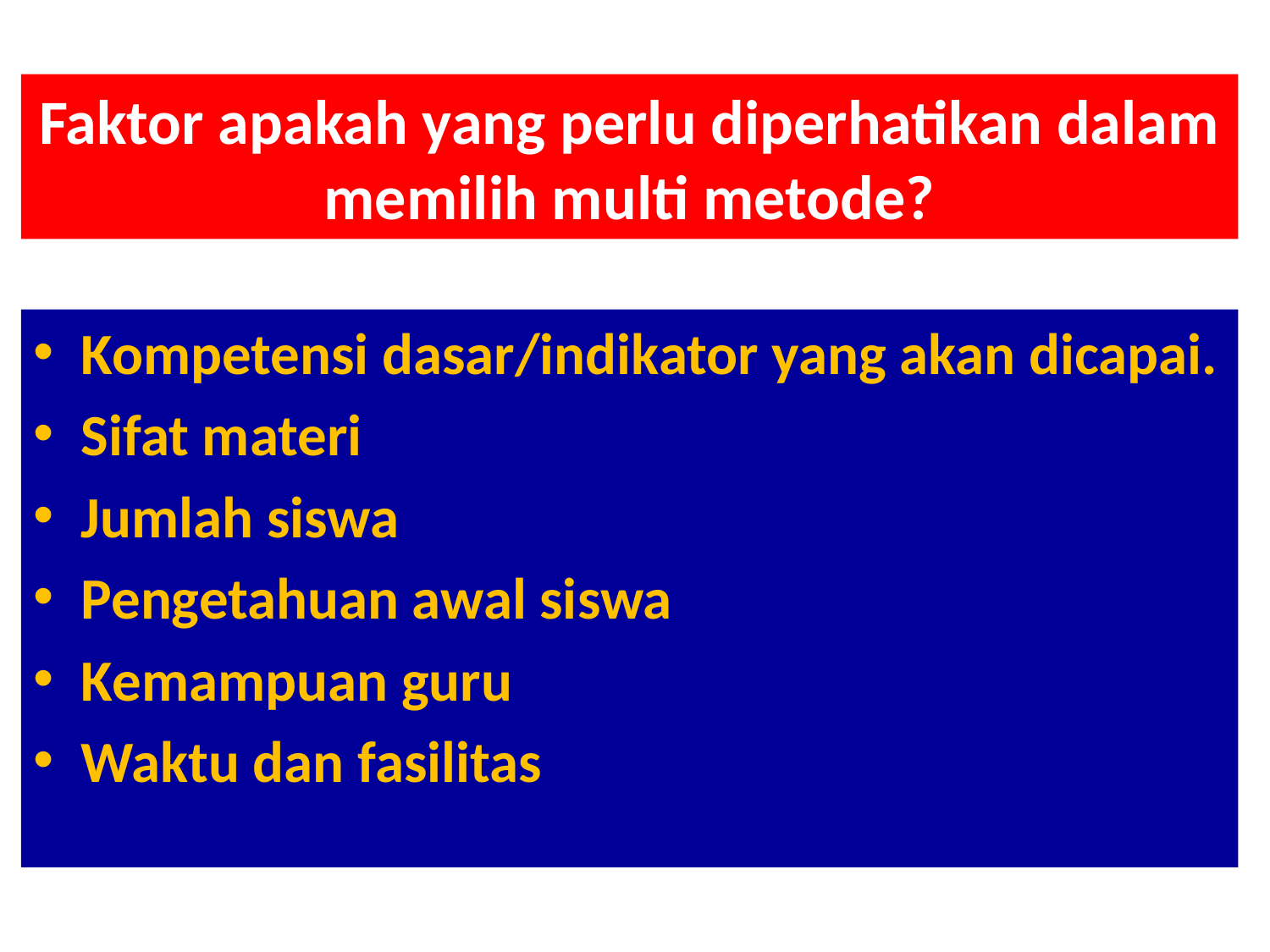

# Faktor apakah yang perlu diperhatikan dalam memilih multi metode?
Kompetensi dasar/indikator yang akan dicapai.
Sifat materi
Jumlah siswa
Pengetahuan awal siswa
Kemampuan guru
Waktu dan fasilitas